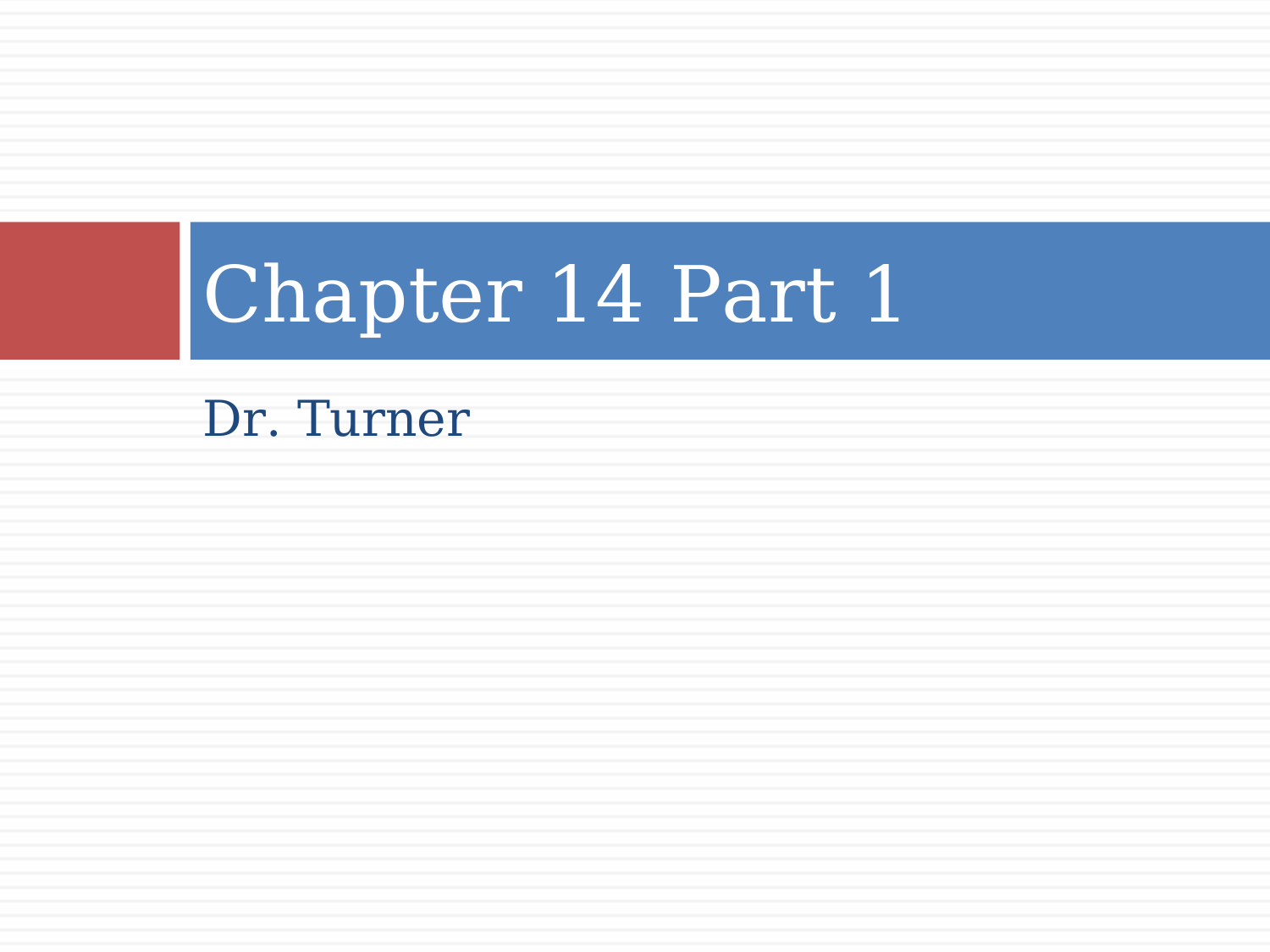

# Chapter 14 Part 1
Dr. Turner